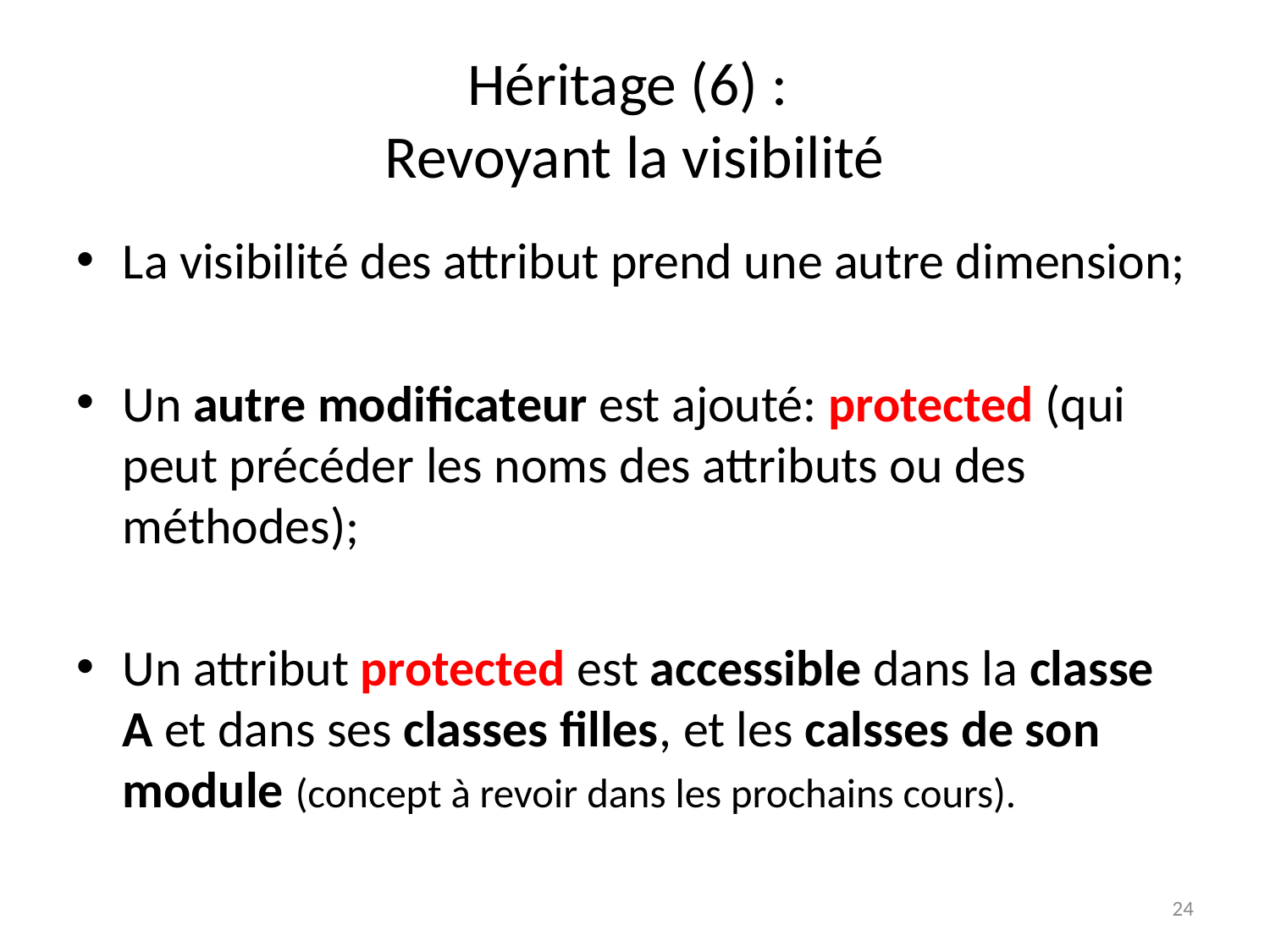

# Héritage (6) : Revoyant la visibilité
La visibilité des attribut prend une autre dimension;

Un autre modificateur est ajouté: protected (qui peut précéder les noms des attributs ou des méthodes);

Un attribut protected est accessible dans la classe A et dans ses classes filles, et les calsses de son module (concept à revoir dans les prochains cours).
24